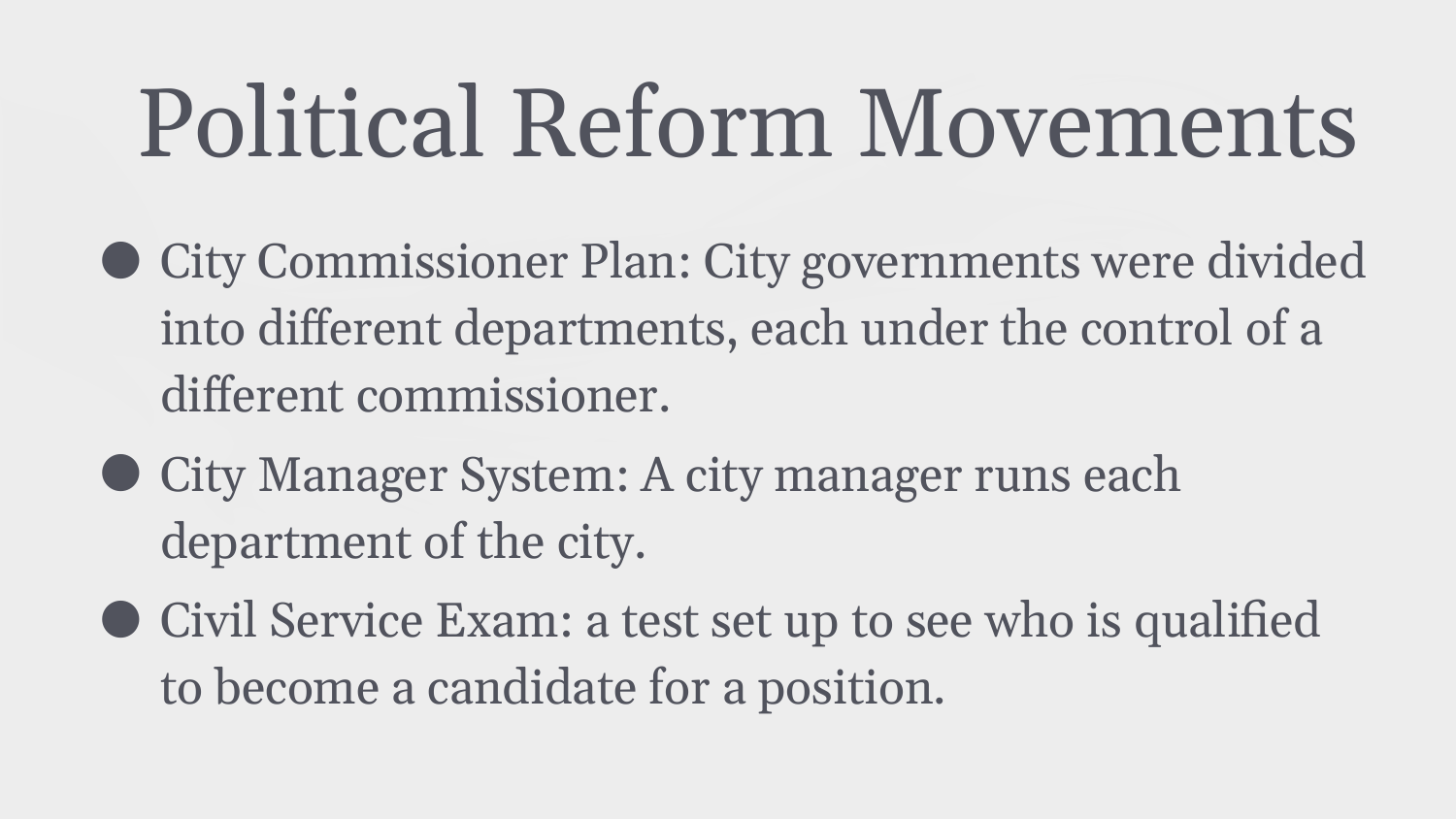

# Political Reform Movements
City Commissioner Plan: City governments were divided into different departments, each under the control of a different commissioner.
City Manager System: A city manager runs each department of the city.
Civil Service Exam: a test set up to see who is qualified to become a candidate for a position.